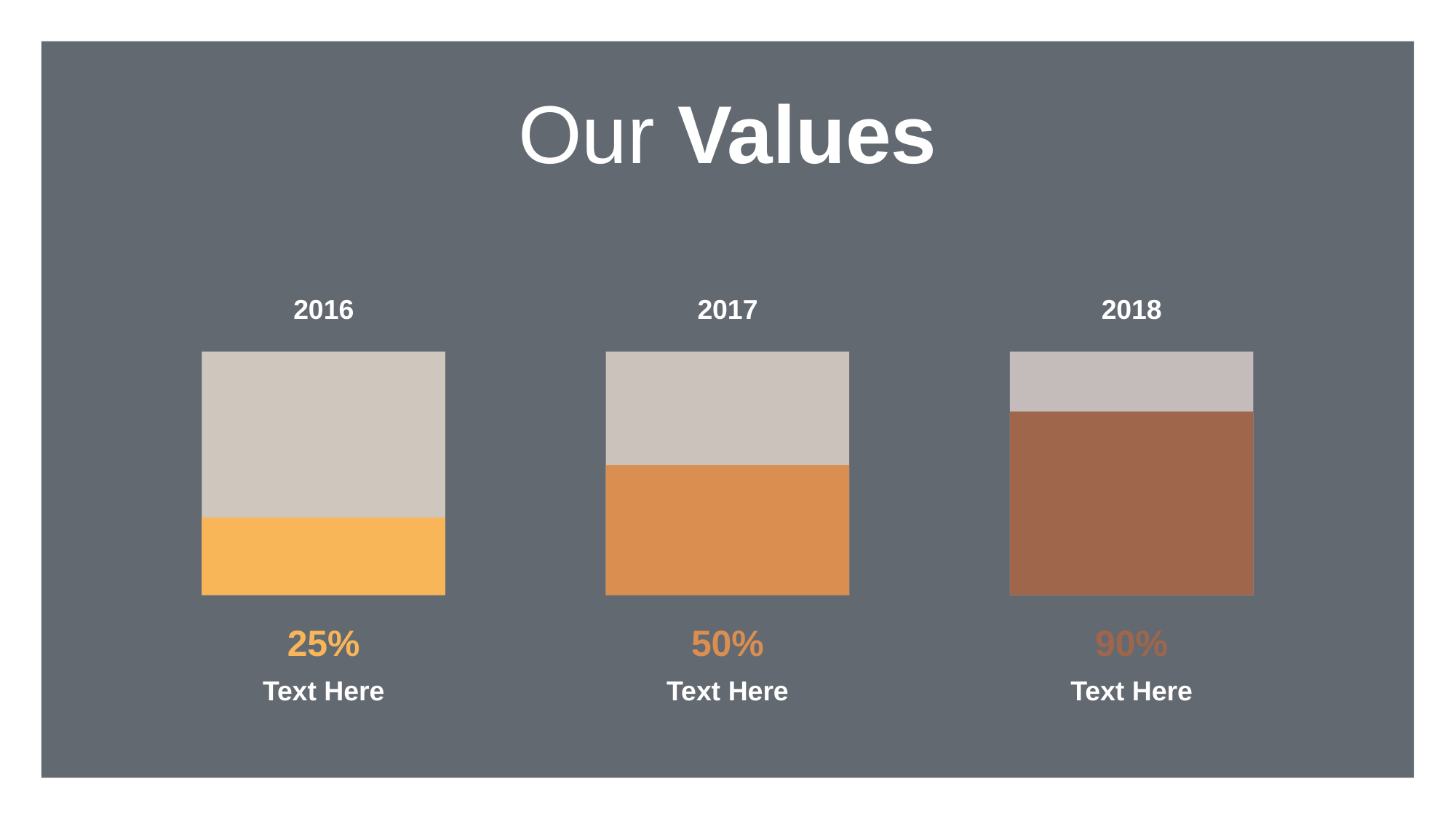

Our Values
2016
2017
2018

25%
50%
90%
Text Here
Text Here
Text Here